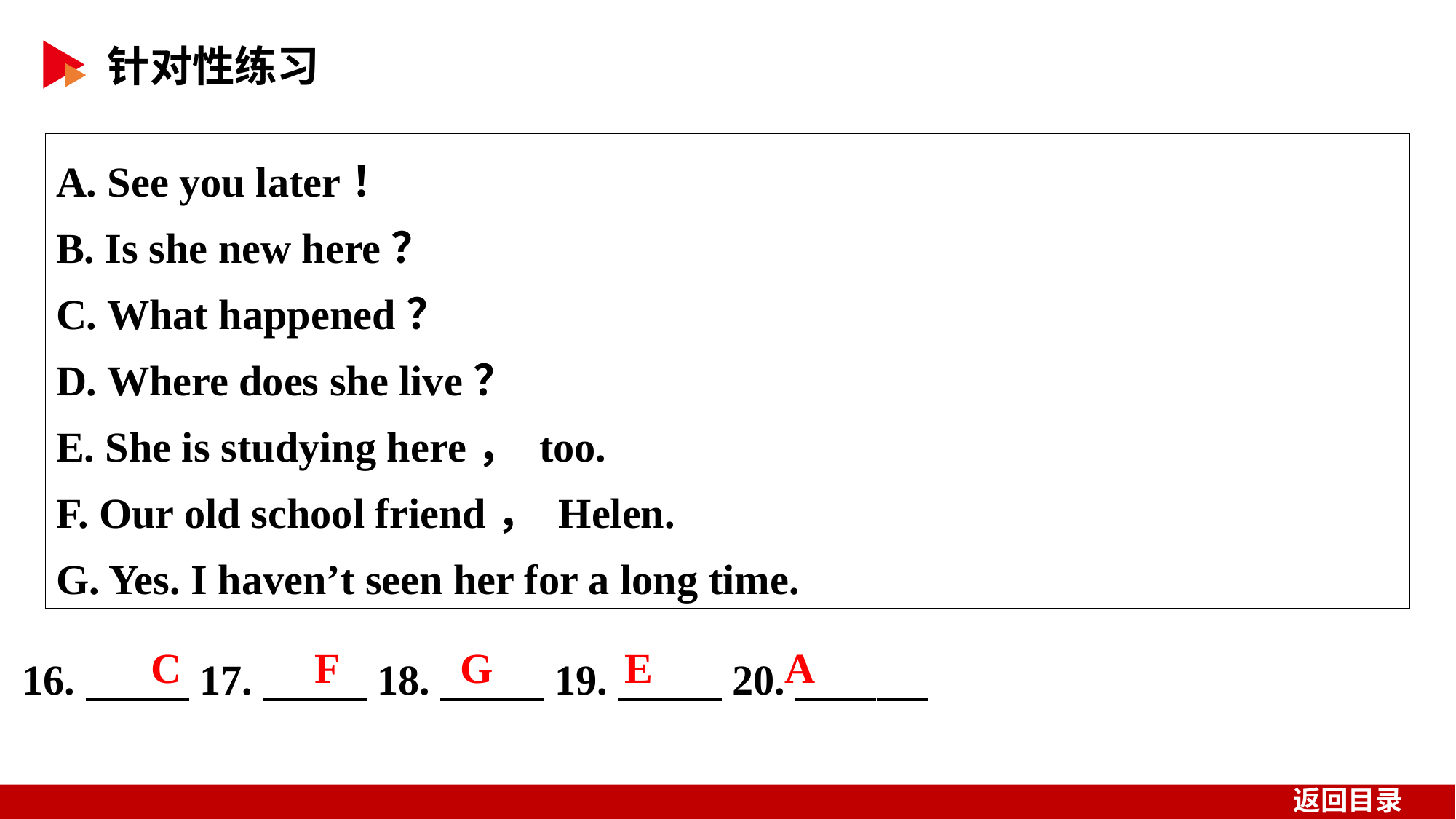

A. See you later！
B. Is she new here？
C. What happened？
D. Where does she live？
E. She is studying here， too.
F. Our old school friend， Helen.
G. Yes. I haven’t seen her for a long time.
16.　  　17.　  　18.　  　19.　  　20.
C
F
G
E
A